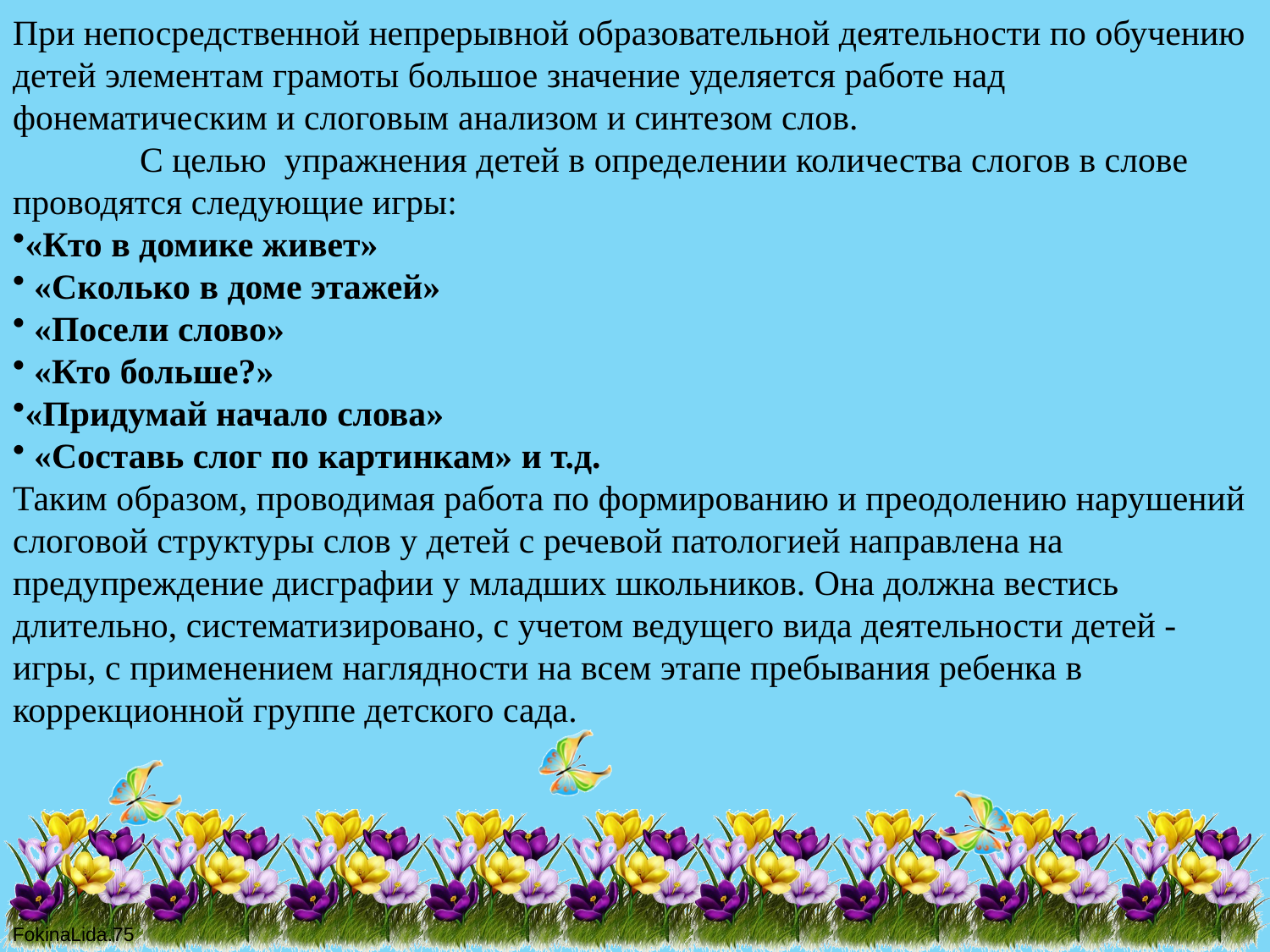

При непосредственной непрерывной образовательной деятельности по обучению детей элементам грамоты большое значение уделяется работе над фонематическим и слоговым анализом и синтезом слов.
	С целью  упражнения детей в определении количества слогов в слове проводятся следующие игры:
«Кто в домике живет»
 «Сколько в доме этажей»
 «Посели слово»
 «Кто больше?»
«Придумай начало слова»
 «Составь слог по картинкам» и т.д.
Таким образом, проводимая работа по формированию и преодолению нарушений слоговой структуры слов у детей с речевой патологией направлена на предупреждение дисграфии у младших школьников. Она должна вестись длительно, систематизировано, с учетом ведущего вида деятельности детей -  игры, с применением наглядности на всем этапе пребывания ребенка в коррекционной группе детского сада.